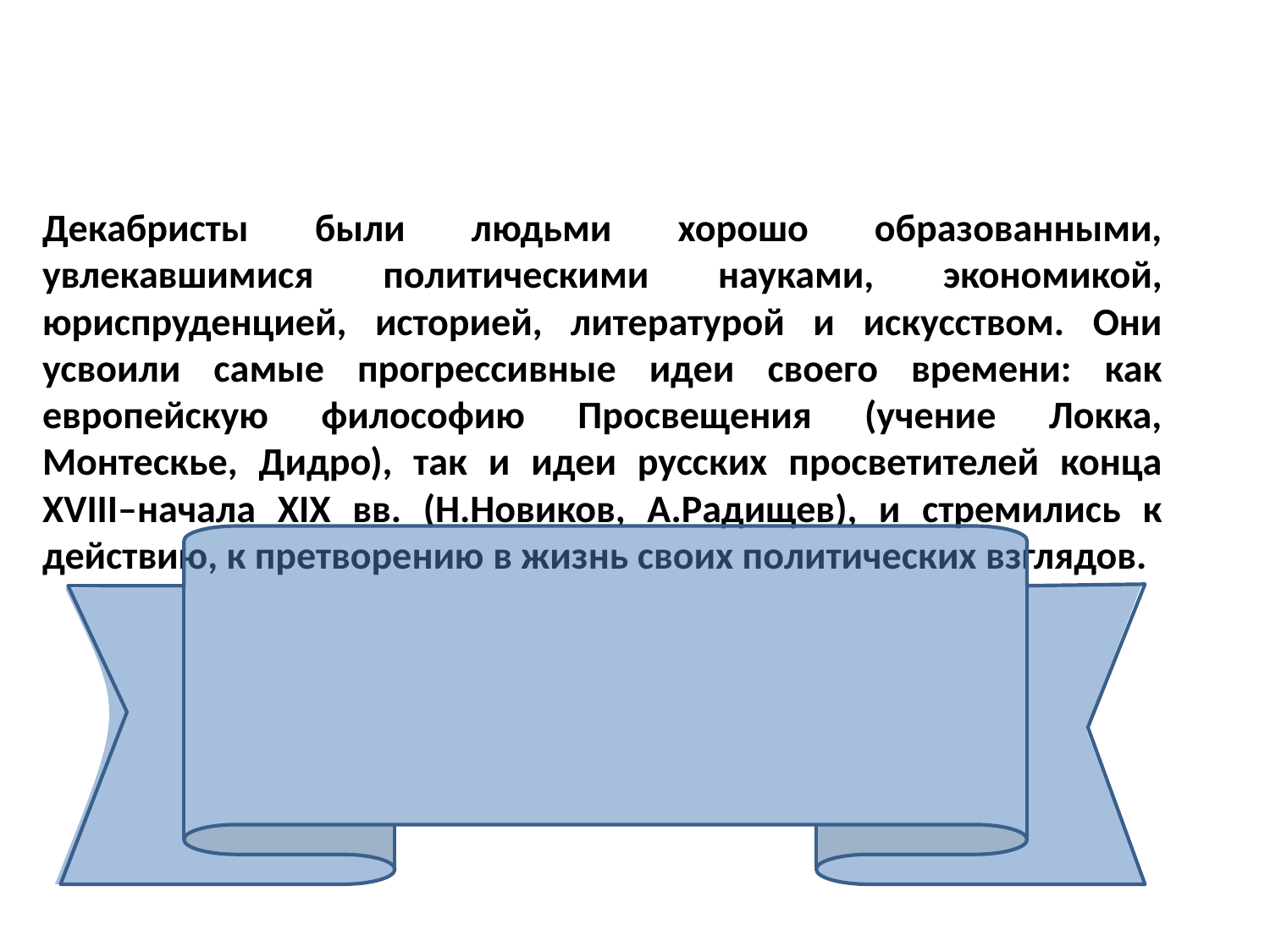

Декабристы были людьми хорошо образованными, увлекавшимися политическими науками, экономикой, юриспруденцией, историей, литературой и искусством. Они усвоили самые прогрессивные идеи своего времени: как европейскую философию Просвещения (учение Локка, Монтескье, Дидро), так и идеи русских просветителей конца XVIII–начала XIX вв. (Н.Новиков, А.Радищев), и стремились к действию, к претворению в жизнь своих политических взглядов.

# «Мы были детьми 1812 г. Принести в жертву все, даже самую жизнь, ради любви к Отечеству было сердечным побуждением нашим». Муравьев-Апостол С.И.